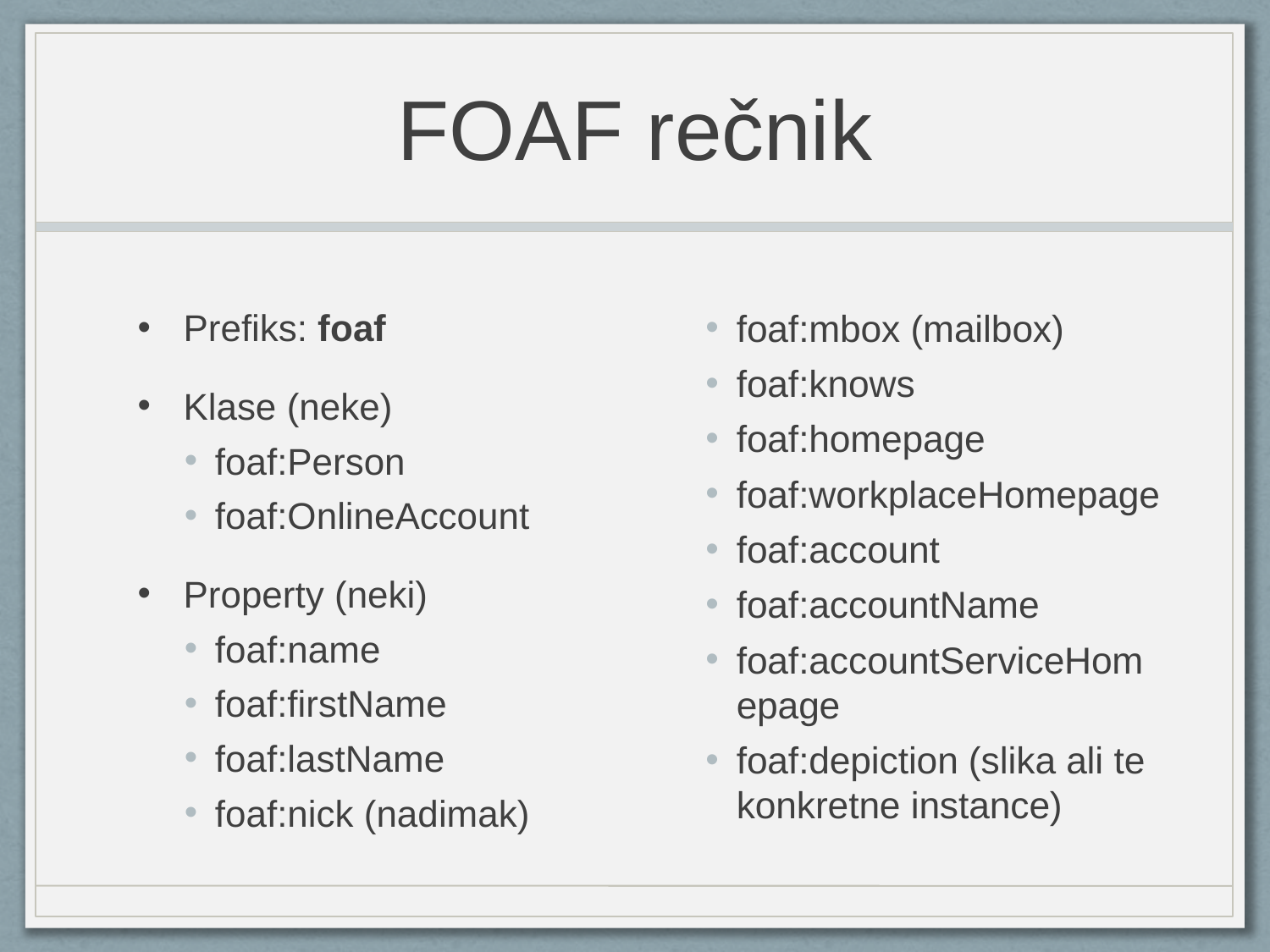

# FOAF rečnik
Prefiks: foaf
Klase (neke)
foaf:Person
foaf:OnlineAccount
Property (neki)
foaf:name
foaf:firstName
foaf:lastName
foaf:nick (nadimak)
foaf:mbox (mailbox)
foaf:knows
foaf:homepage
foaf:workplaceHomepage
foaf:account
foaf:accountName
foaf:accountServiceHomepage
foaf:depiction (slika ali te konkretne instance)